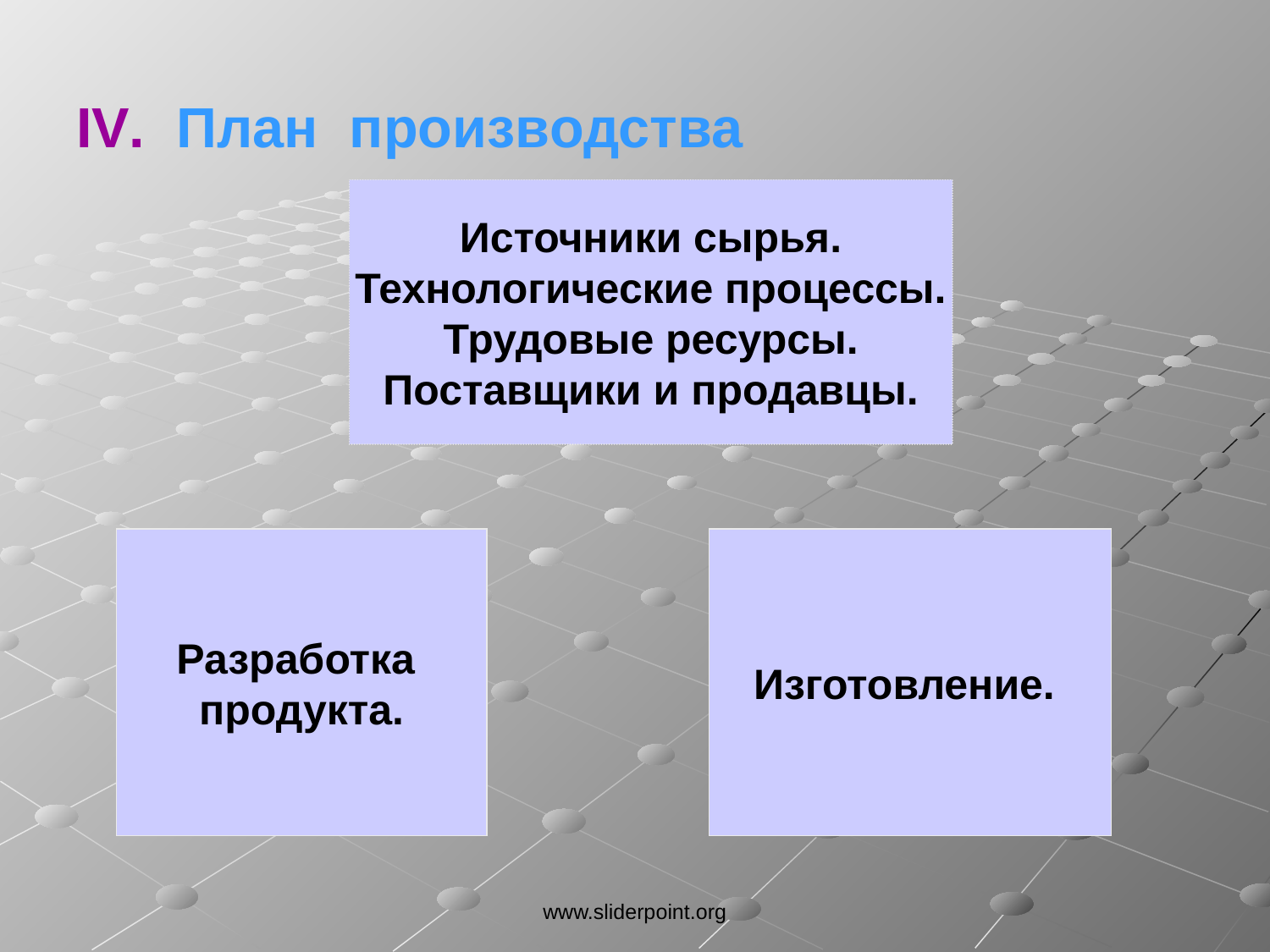

#
IV.  План  производства
Источники сырья.
Технологические процессы.
Трудовые ресурсы.
Поставщики и продавцы.
Разработка
продукта.
Изготовление.
www.sliderpoint.org